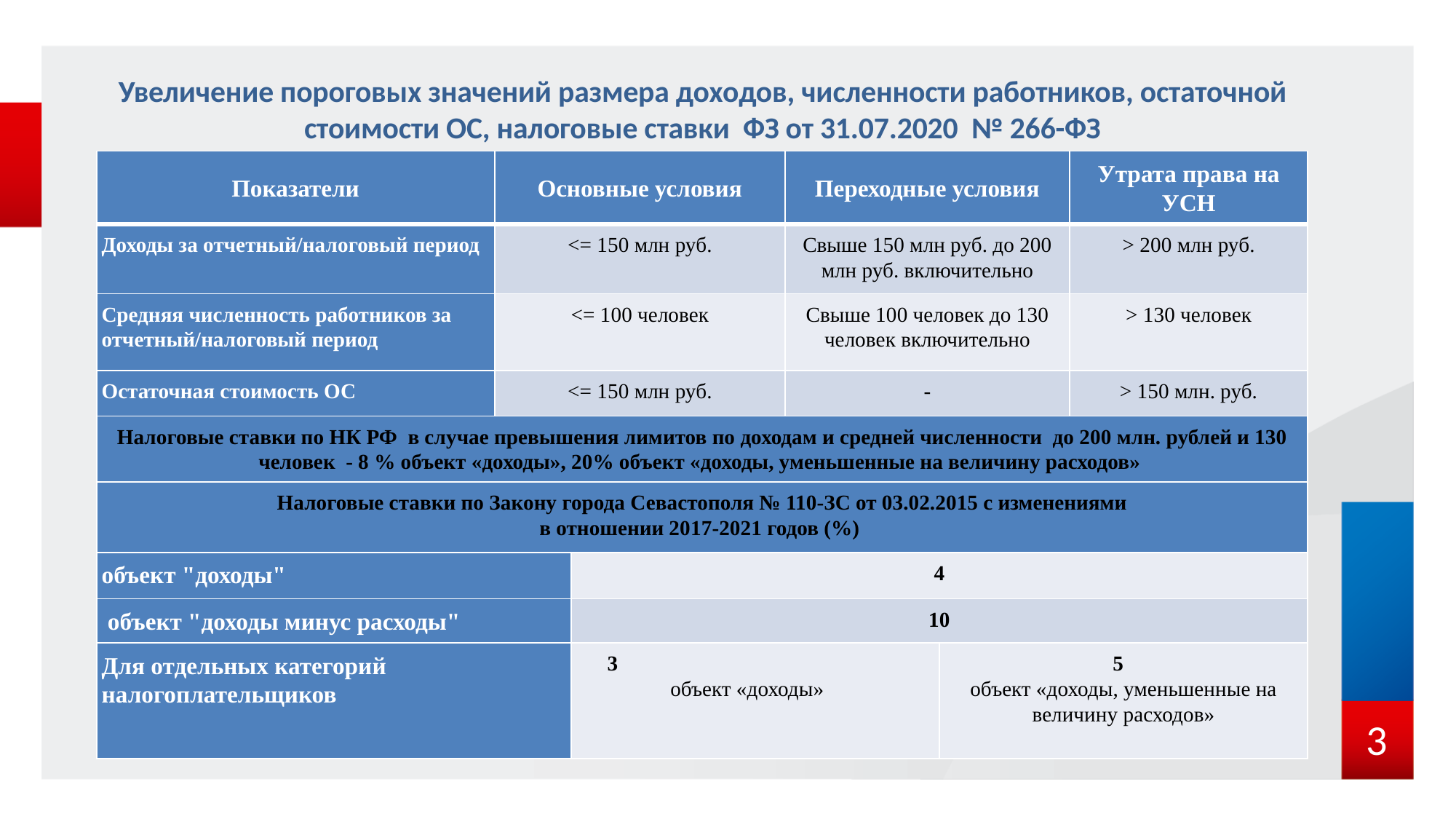

Увеличение пороговых значений размера доходов, численности работников, остаточной стоимости ОС, налоговые ставки  ФЗ от 31.07.2020  № 266-ФЗ
| Показатели | Основные условия |  | Переходные условия |  | Утрата права на УСН |
| --- | --- | --- | --- | --- | --- |
| Доходы за отчетный/налоговый период | <= 150 млн руб. |  | Свыше 150 млн руб. до 200 млн руб. включительно |  | > 200 млн руб. |
| Средняя численность работников за отчетный/налоговый период | <= 100 человек |  | Свыше 100 человек до 130 человек включительно |  | > 130 человек |
| Остаточная стоимость ОС | <= 150 млн руб. |  | - |  | > 150 млн. руб. |
| Налоговые ставки по НК РФ в случае превышения лимитов по доходам и средней численности до 200 млн. рублей и 130 человек - 8 % объект «доходы», 20% объект «доходы, уменьшенные на величину расходов» |  |  |  |  |  |
| Налоговые ставки по Закону города Севастополя № 110-ЗС от 03.02.2015 с изменениями в отношении 2017-2021 годов (%) |  |  |  |  |  |
| объект "доходы" |  | 4 |  |  |  |
| объект "доходы минус расходы" |  | 10 |  |  |  |
| Для отдельных категорий налогоплательщиков |  | 3 объект «доходы» |  | 5 объект «доходы, уменьшенные на величину расходов» |  |
3